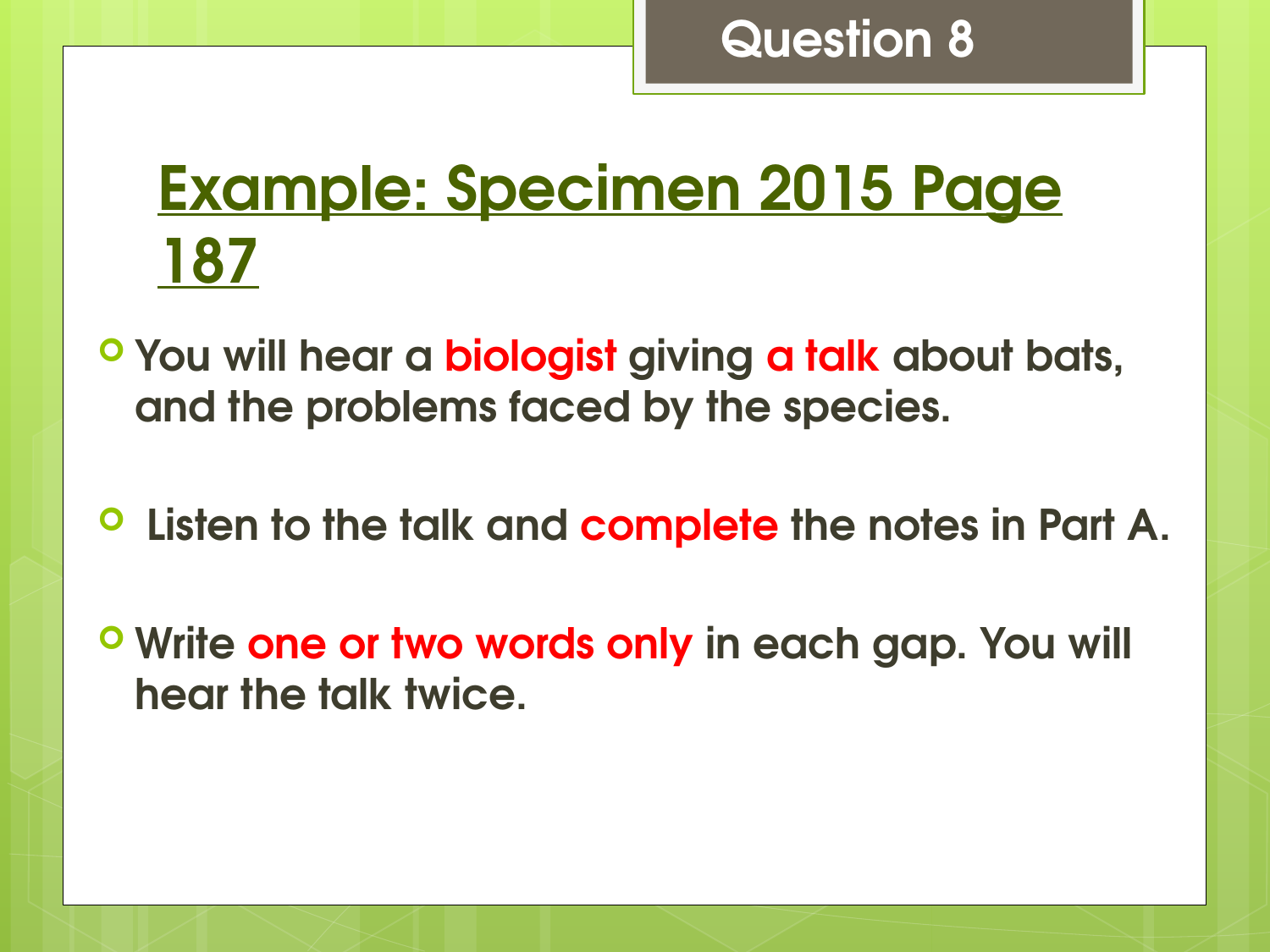

Question 8
# Example: Specimen 2015 Page 187
You will hear a biologist giving a talk about bats, and the problems faced by the species.

 Listen to the talk and complete the notes in Part A.

Write one or two words only in each gap. You will hear the talk twice.